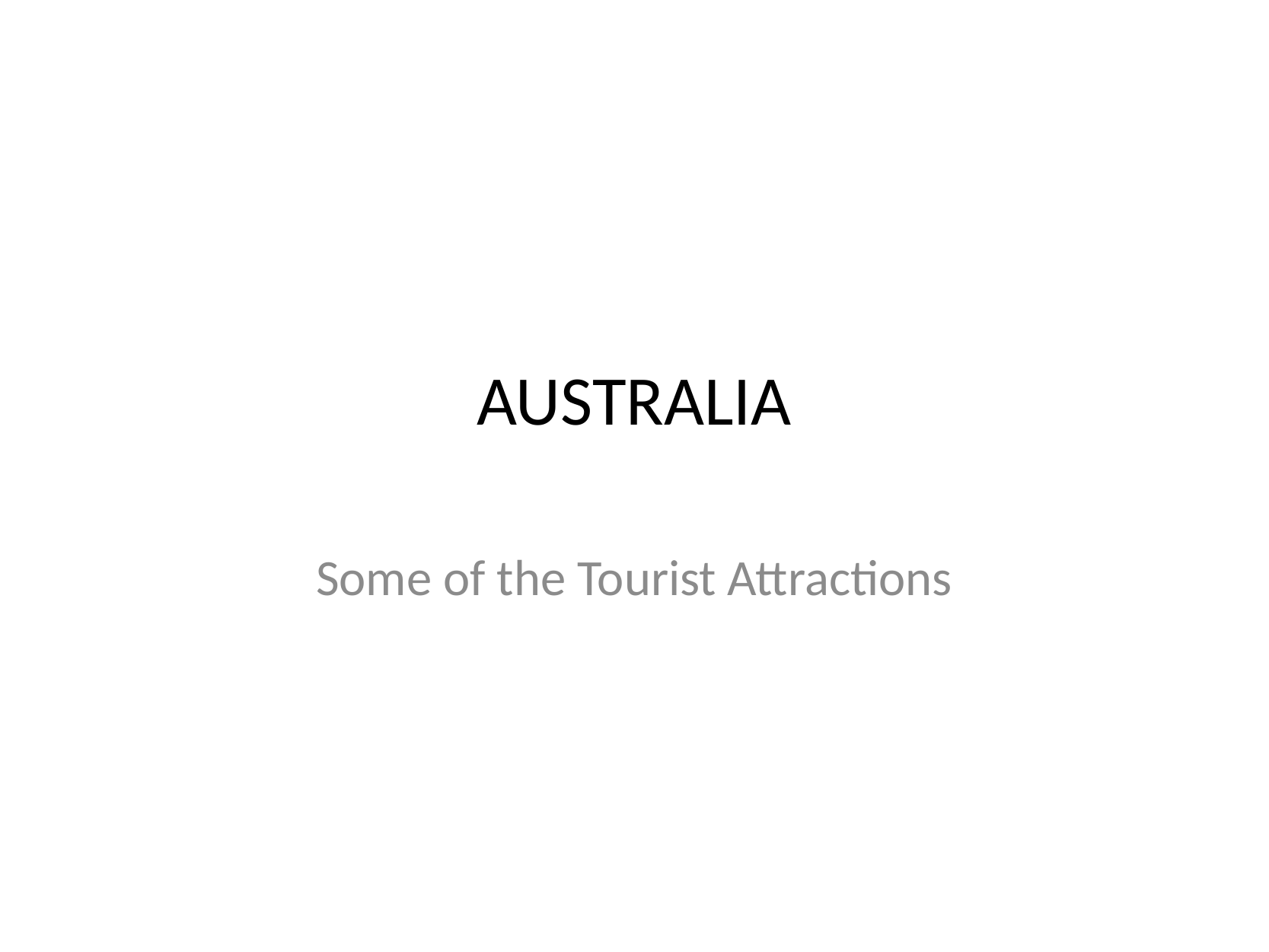

# AUSTRALIA
Some of the Tourist Attractions